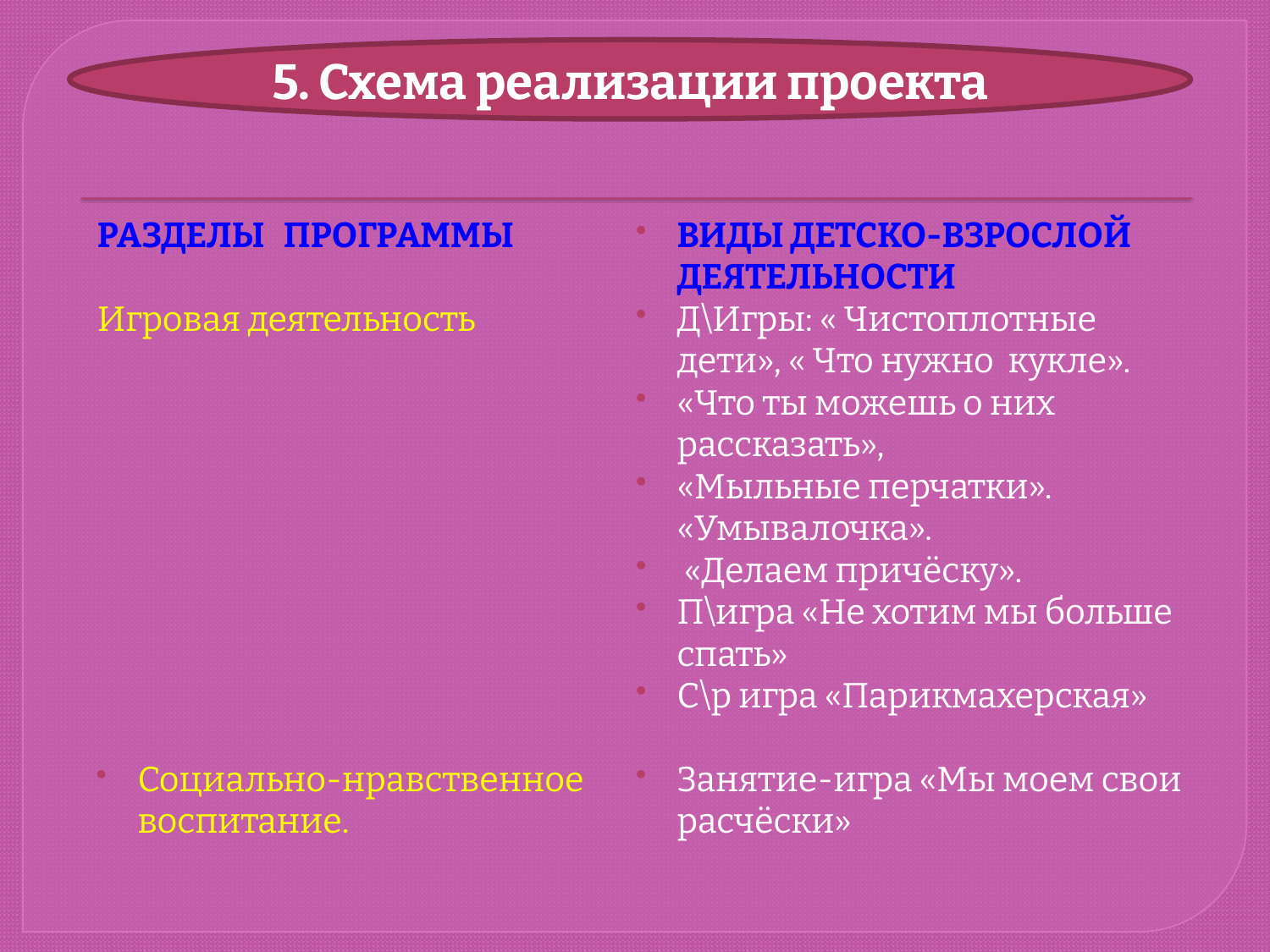

5. Схема реализации проекта
РАЗДЕЛЫ   ПРОГРАММЫ

Игровая деятельность

Социально-нравственное воспитание.
ВИДЫ ДЕТСКО-ВЗРОСЛОЙ ДЕЯТЕЛЬНОСТИ
Д\Игры: « Чистоплотные дети», « Что нужно  кукле».
«Что ты можешь о них рассказать»,
«Мыльные перчатки». «Умывалочка».
 «Делаем причёску».
П\игра «Не хотим мы больше спать»
С\р игра «Парикмахерская»

Занятие-игра «Мы моем свои расчёски»